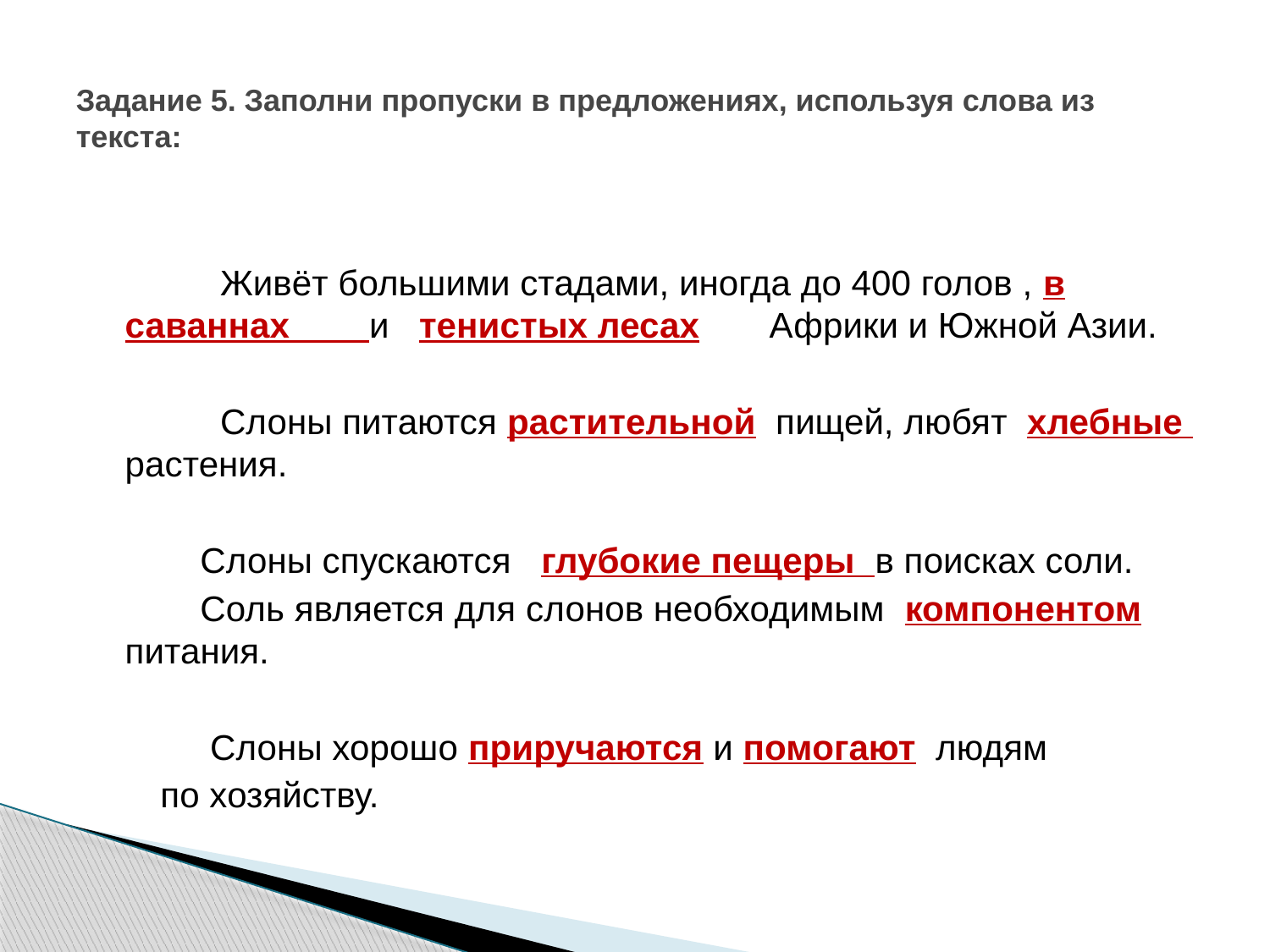

# Задание 5. Заполни пропуски в предложениях, используя слова из текста:

             Живёт большими стадами, иногда до 400 голов , в саваннах        и   тенистых лесах       Африки и Южной Азии.

             Слоны питаются растительной  пищей, любят  хлебные  растения.

           Слоны спускаются   глубокие пещеры  в поисках соли.
           Соль является для слонов необходимым  компонентом питания.

            Слоны хорошо приручаются и помогают  людям
       по хозяйству.